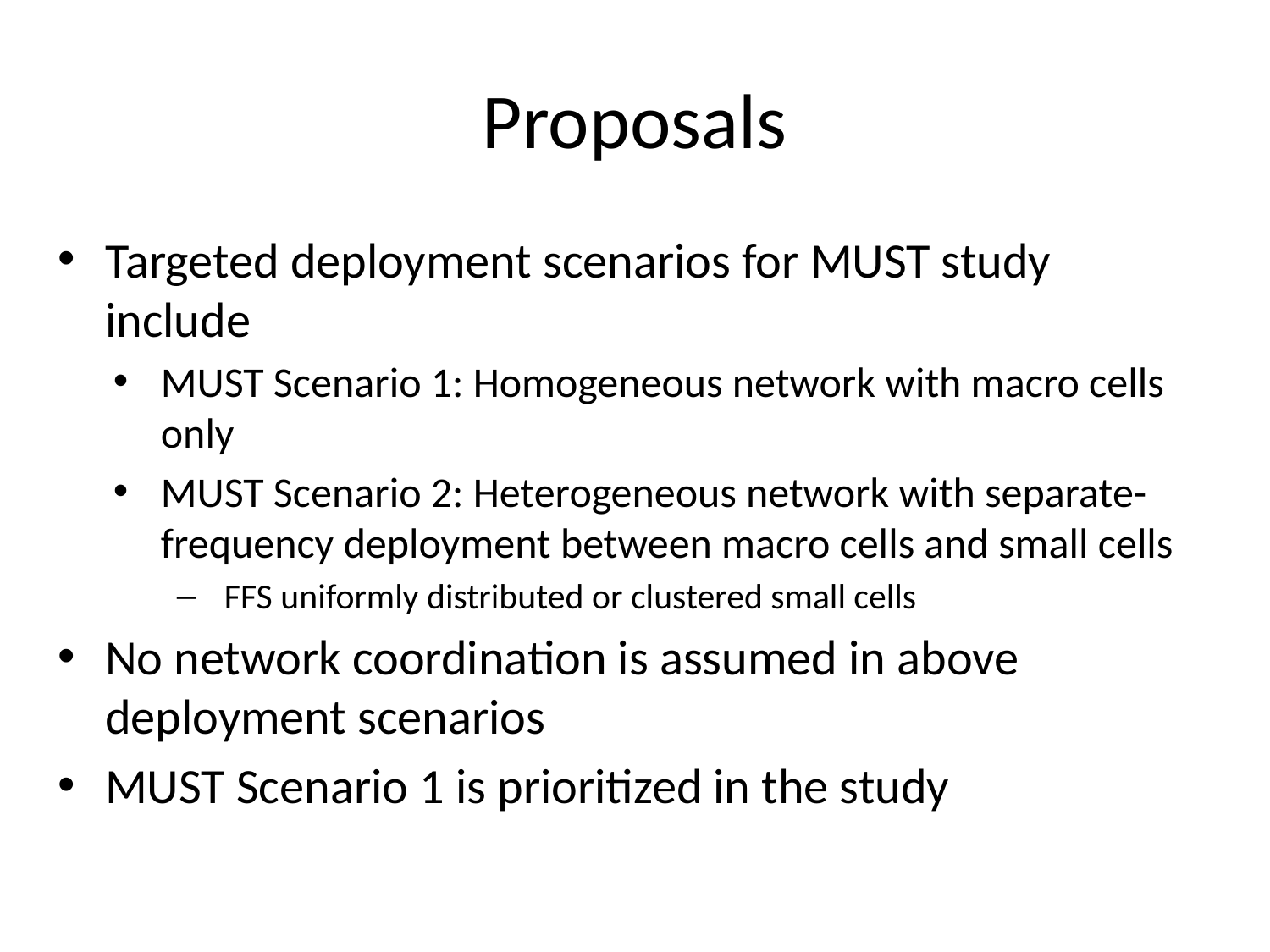

# Proposals
Targeted deployment scenarios for MUST study include
MUST Scenario 1: Homogeneous network with macro cells only
MUST Scenario 2: Heterogeneous network with separate-frequency deployment between macro cells and small cells
FFS uniformly distributed or clustered small cells
No network coordination is assumed in above deployment scenarios
MUST Scenario 1 is prioritized in the study